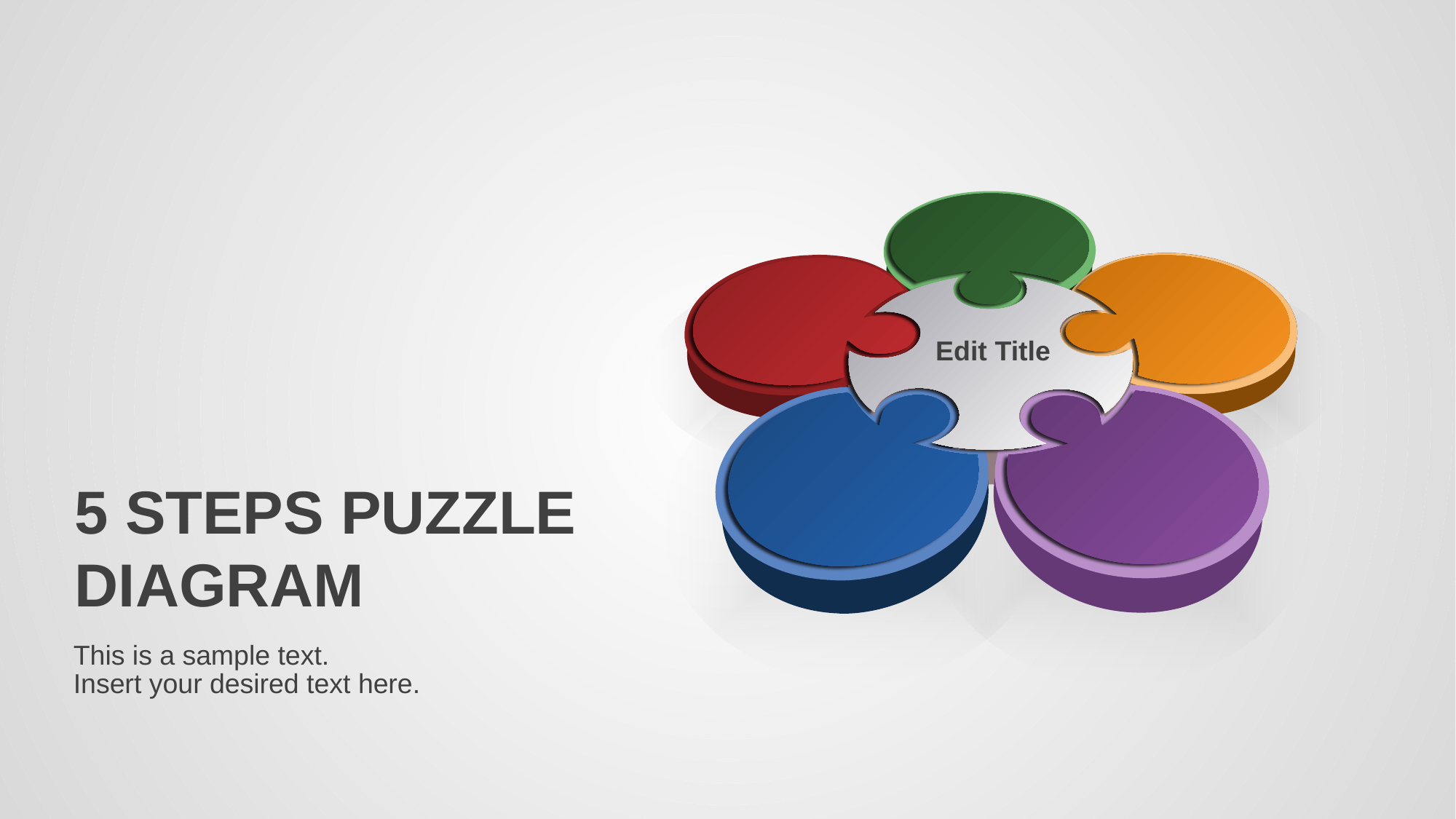

Edit Title
# 5 STEPS PUZZLE DIAGRAM

This is a sample text.
Insert your desired text here.